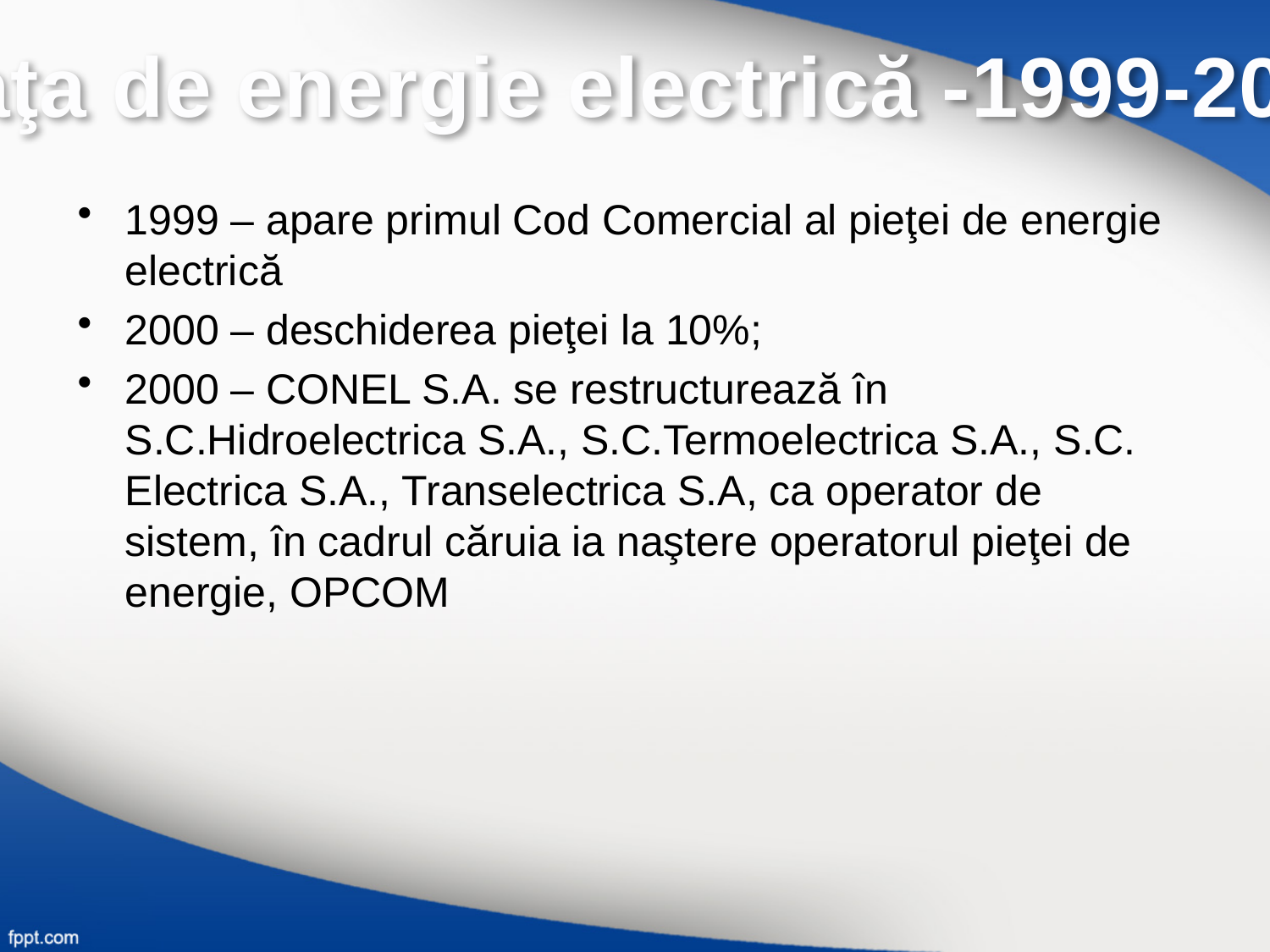

Piaţa de energie electrică -1999-2005
1999 – apare primul Cod Comercial al pieţei de energie electrică
2000 – deschiderea pieţei la 10%;
2000 – CONEL S.A. se restructurează în S.C.Hidroelectrica S.A., S.C.Termoelectrica S.A., S.C. Electrica S.A., Transelectrica S.A, ca operator de sistem, în cadrul căruia ia naştere operatorul pieţei de energie, OPCOM